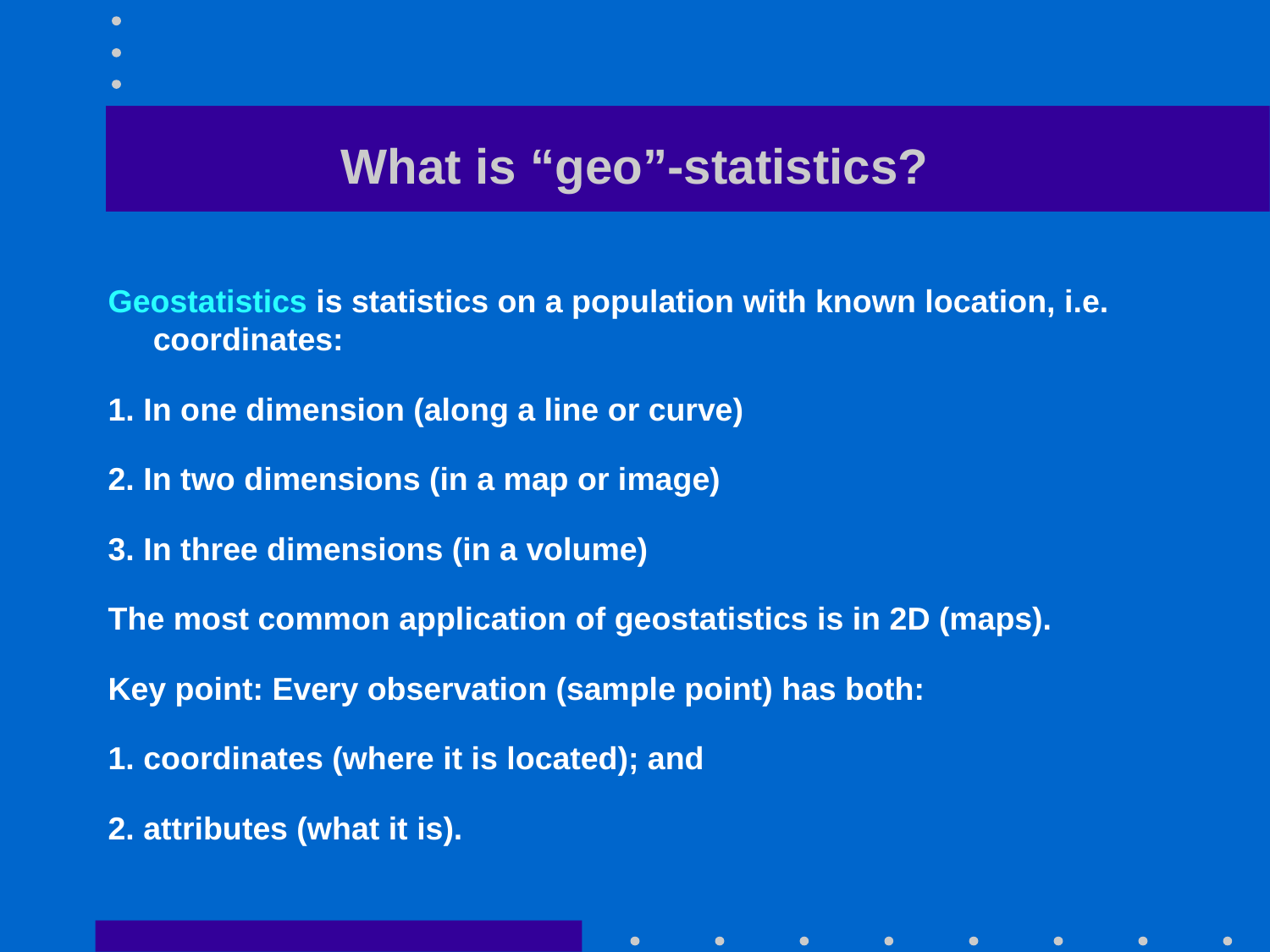

# What is “geo”-statistics?
Geostatistics is statistics on a population with known location, i.e. coordinates:
1. In one dimension (along a line or curve)
2. In two dimensions (in a map or image)
3. In three dimensions (in a volume)
The most common application of geostatistics is in 2D (maps).
Key point: Every observation (sample point) has both:
1. coordinates (where it is located); and
2. attributes (what it is).